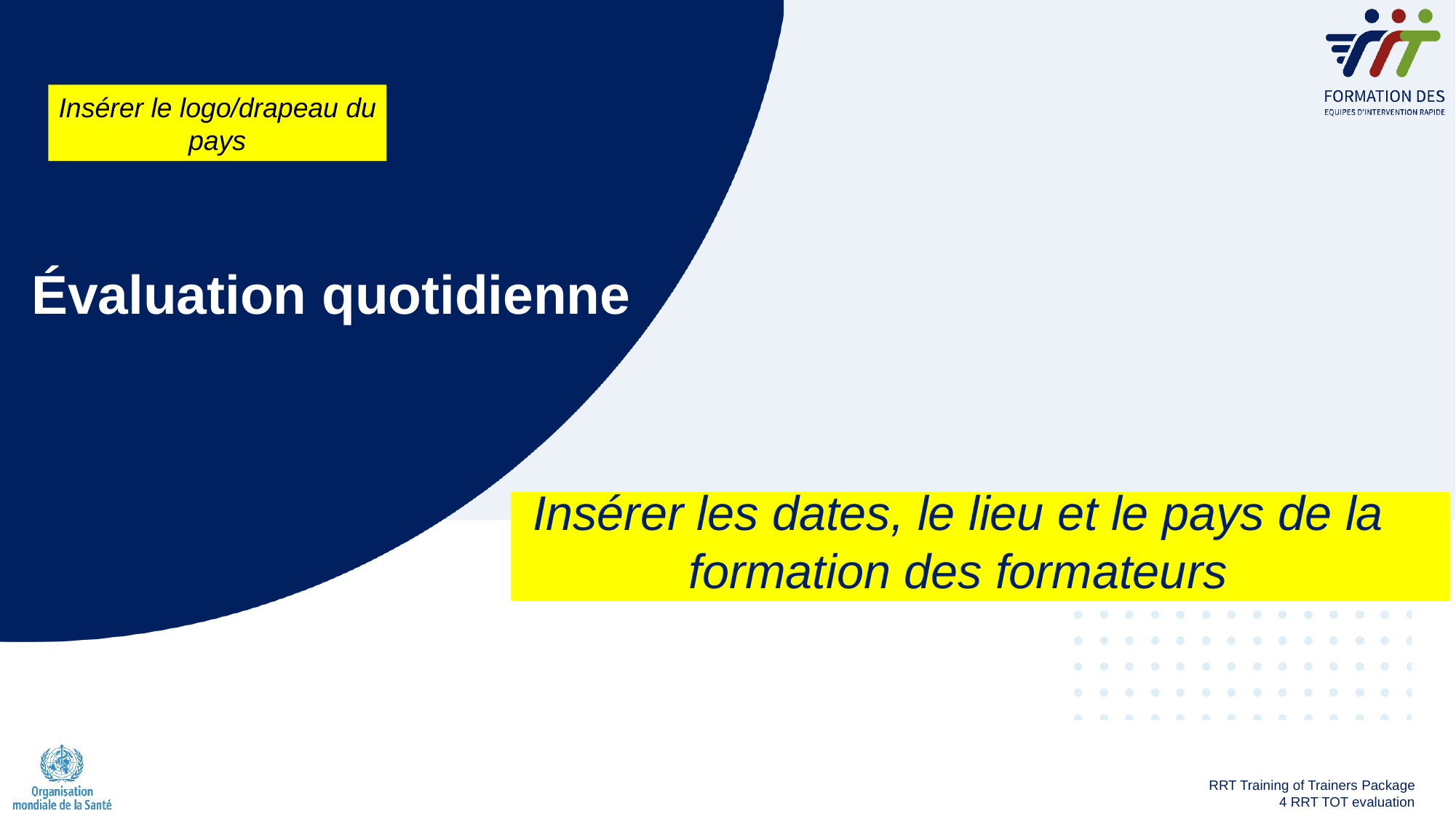

Insérer le logo/drapeau du pays
Évaluation quotidienne​
Insérer les dates, le lieu et le pays de la formation des formateurs